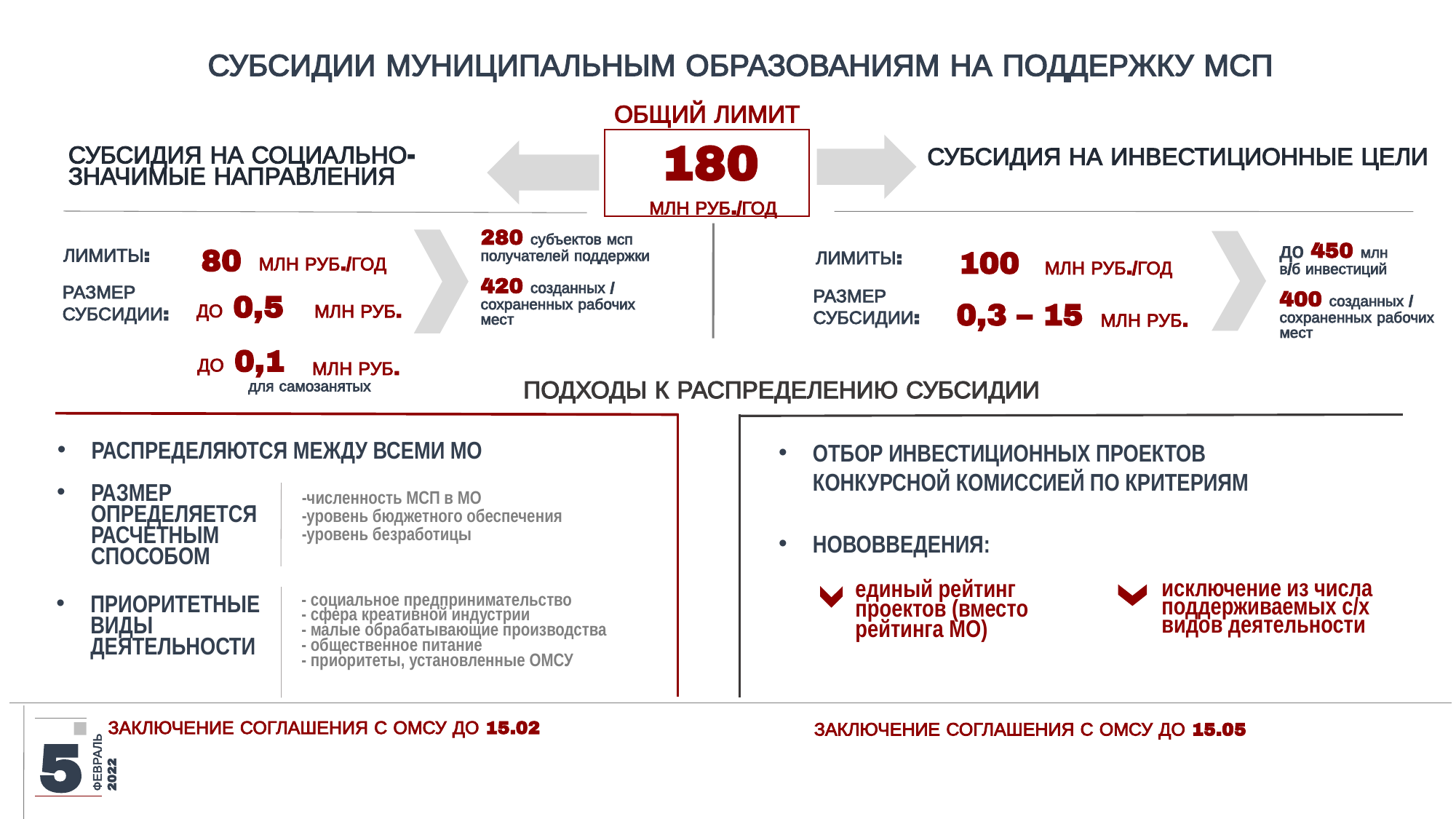

СУБСИДИИ МУНИЦИПАЛЬНЫМ ОБРАЗОВАНИЯМ НА ПОДДЕРЖКУ МСП
ОБЩИЙ ЛИМИТ

180

СУБСИДИЯ НА ИНВЕСТИЦИОННЫЕ ЦЕЛИ

СУБСИДИЯ НА СОЦИАЛЬНО-ЗНАЧИМЫЕ НАПРАВЛЕНИЯ
МЛН РУБ./ГОД
100
 0,3 – 15
ЛИМИТЫ:
РАЗМЕР СУБСИДИИ:
МЛН РУБ./ГОД
МЛН РУБ.
МЛН РУБ./ГОД
80
280 субъектов мсп получателей поддержки

420 созданных / сохраненных рабочих мест

ЛИМИТЫ:
до 450 млн
в/б инвестиций

400 созданных / сохраненных рабочих мест
РАЗМЕР СУБСИДИИ:
МЛН РУБ.
ДО 0,5
ДО 0,1
МЛН РУБ.
ПОДХОДЫ К РАСПРЕДЕЛЕНИЮ СУБСИДИИ
для самозанятых
ОТБОР ИНВЕСТИЦИОННЫХ ПРОЕКТОВ КОНКУРСНОЙ КОМИССИЕЙ ПО КРИТЕРИЯМ
РАСПРЕДЕЛЯЮТСЯ МЕЖДУ ВСЕМИ МО
РАЗМЕР ОПРЕДЕЛЯЕТСЯ РАСЧЕТНЫМ СПОСОБОМ
-численность МСП в МО
-уровень бюджетного обеспечения
-уровень безработицы
НОВОВВЕДЕНИЯ:
единый рейтинг проектов (вместо рейтинга МО)

исключение из числа поддерживаемых с/х видов деятельности

- социальное предпринимательство
- сфера креативной индустрии
- малые обрабатывающие производства
- общественное питание
- приоритеты, установленные ОМСУ
ПРИОРИТЕТНЫЕ ВИДЫ ДЕЯТЕЛЬНОСТИ

ФЕВРАЛЬ 2022
5

ЗАКЛЮЧЕНИЕ СОГЛАШЕНИЯ С ОМСУ ДО 15.02
ЗАКЛЮЧЕНИЕ СОГЛАШЕНИЯ С ОМСУ ДО 15.05